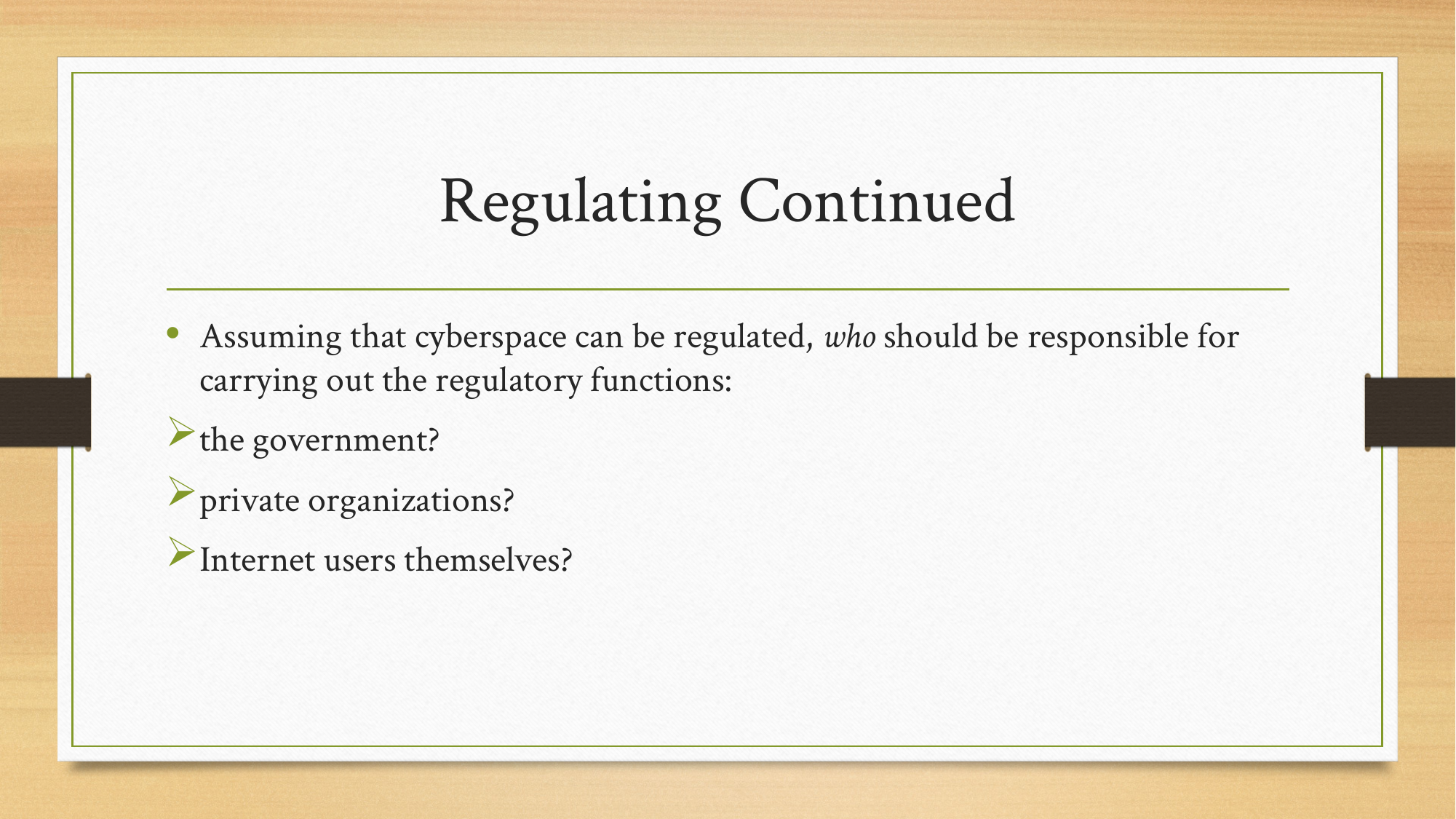

# Regulating Continued
Assuming that cyberspace can be regulated, who should be responsible for carrying out the regulatory functions:
the government?
private organizations?
Internet users themselves?